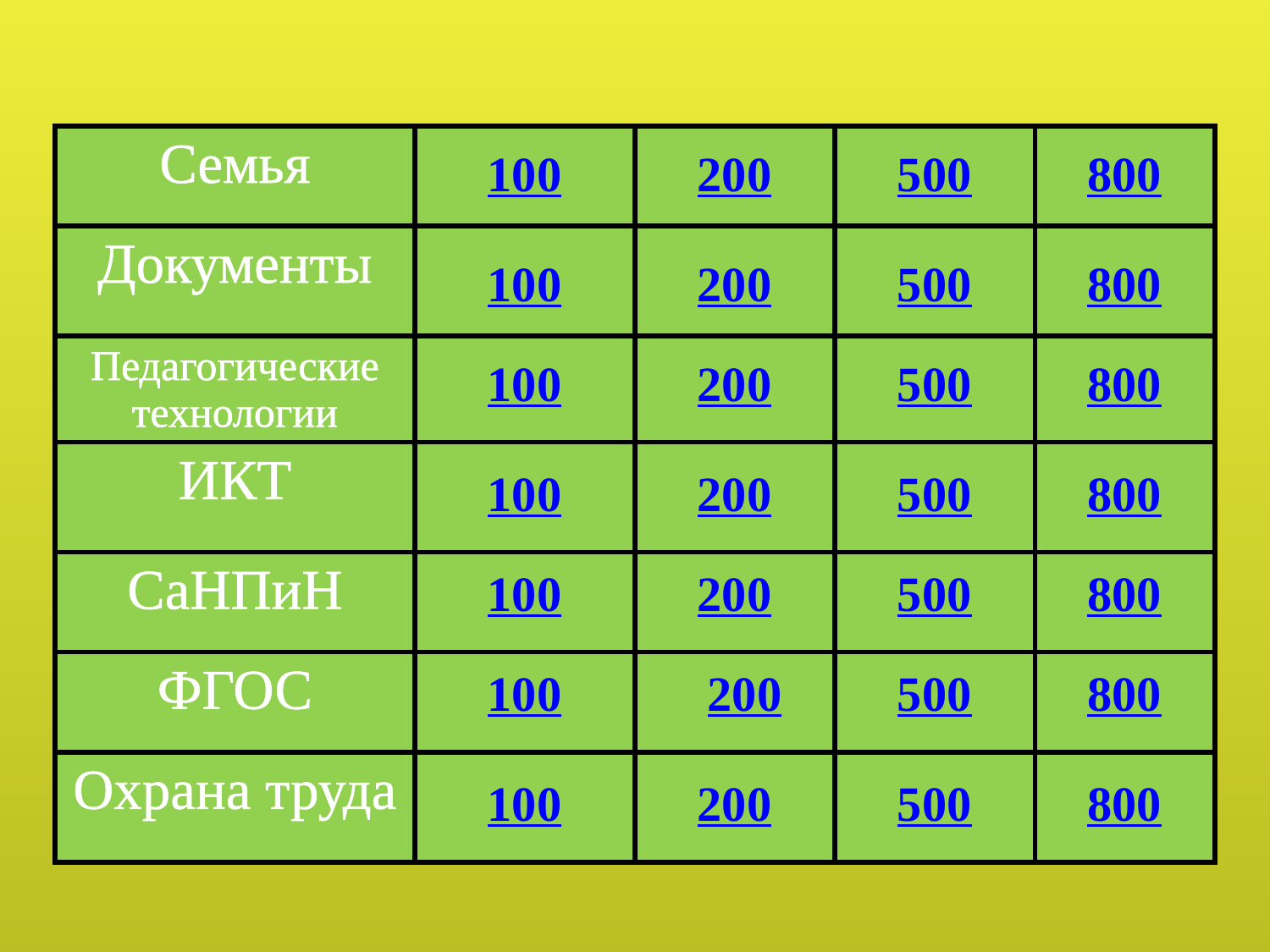

| Семья |  |  |  |  |
| --- | --- | --- | --- | --- |
| Документы |  |  |  |  |
| Педагогические технологии |  |  |  |  |
| ИКТ |  |  |  |  |
| СаНПиН |  |  |  |  |
| ФГОС |  |  |  |  |
| Охрана труда |  |  |  |  |
100
200
500
800
100
200
500
800
100
200
500
800
100
200
500
800
100
200
500
800
100
200
500
800
100
200
500
800